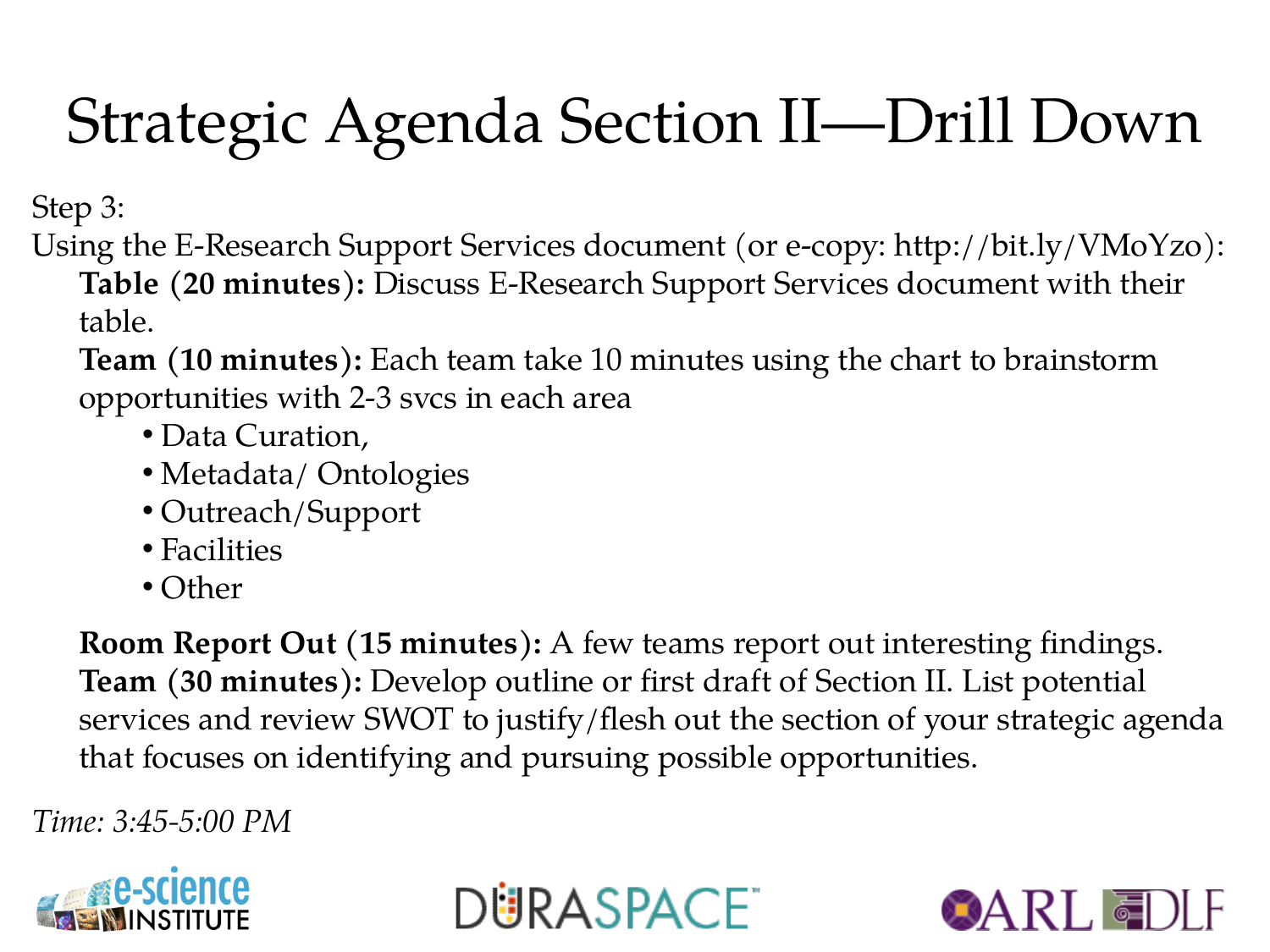

# Strategic Agenda Section II—Drill Down
Step 3:
 Using the E-Research Support Services document (or e-copy: http://bit.ly/VMoYzo):
Table (20 minutes): Discuss E-Research Support Services document with their table.
Team (10 minutes): Each team take 10 minutes using the chart to brainstorm opportunities with 2-3 svcs in each area
 Data Curation,
 Metadata/ Ontologies
 Outreach/Support
 Facilities
 Other

Room Report Out (15 minutes): A few teams report out interesting findings.
Team (30 minutes): Develop outline or first draft of Section II. List potential services and review SWOT to justify/flesh out the section of your strategic agenda that focuses on identifying and pursuing possible opportunities.

Time: 3:45-5:00 PM